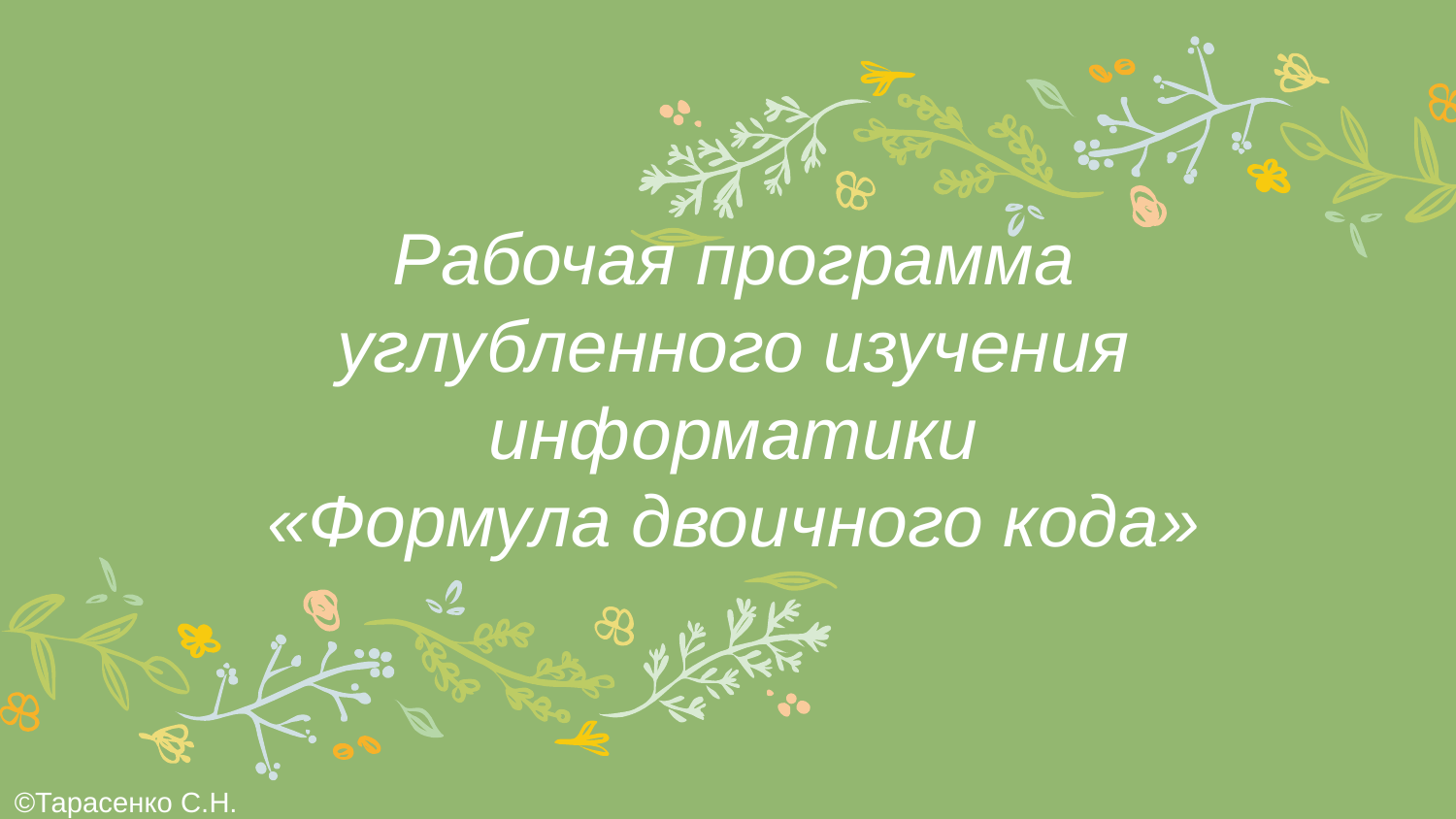

# Рабочая программа углубленного изучения информатики «Формула двоичного кода»